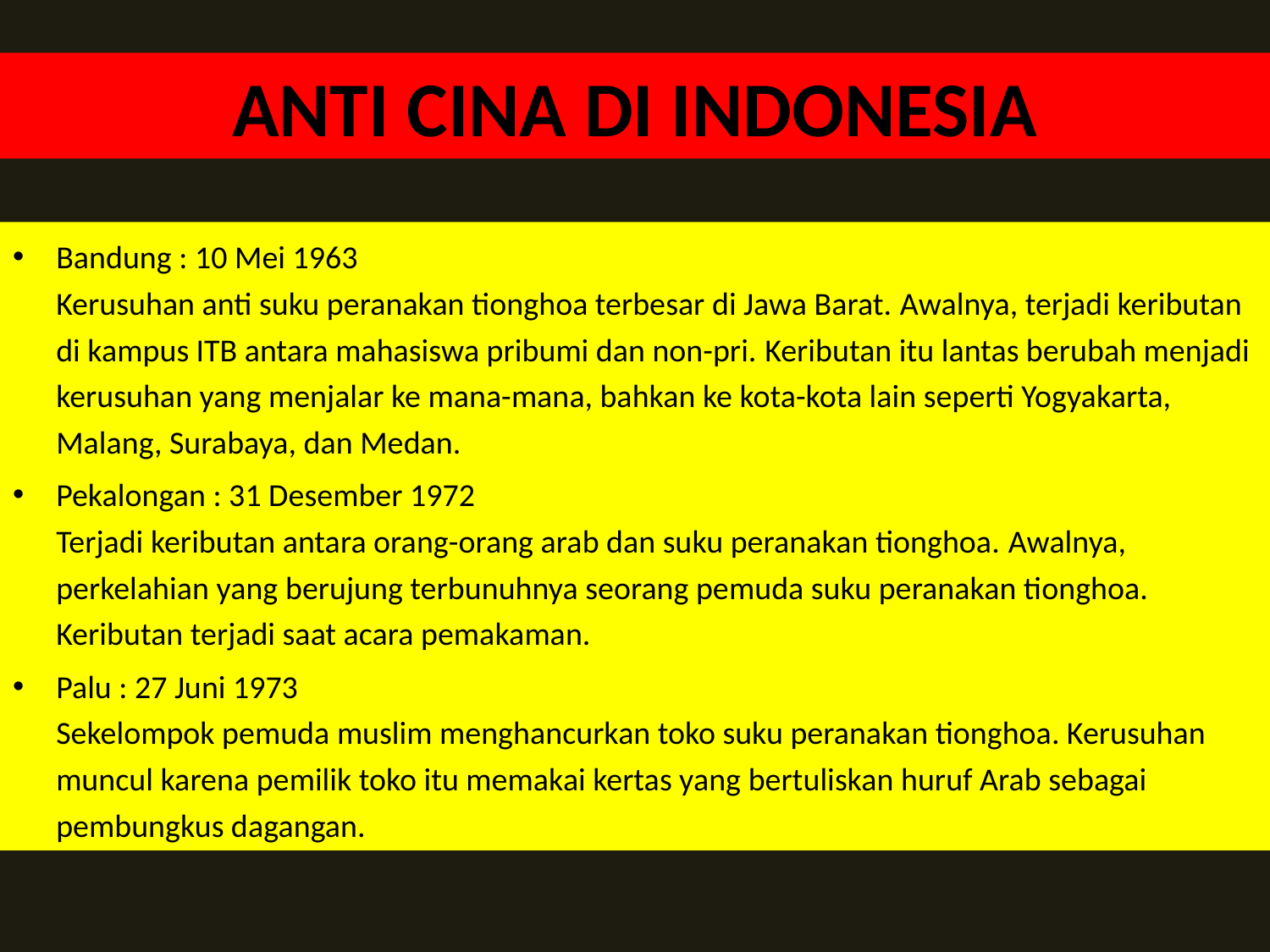

# ANTI CINA DI INDONESIA
Bandung : 10 Mei 1963
Kerusuhan anti suku peranakan tionghoa terbesar di Jawa Barat. Awalnya, terjadi keributan di kampus ITB antara mahasiswa pribumi dan non-pri. Keributan itu lantas berubah menjadi kerusuhan yang menjalar ke mana-mana, bahkan ke kota-kota lain seperti Yogyakarta, Malang, Surabaya, dan Medan.
Pekalongan : 31 Desember 1972
Terjadi keributan antara orang-orang arab dan suku peranakan tionghoa. Awalnya, perkelahian yang berujung terbunuhnya seorang pemuda suku peranakan tionghoa. Keributan terjadi saat acara pemakaman.
Palu : 27 Juni 1973
Sekelompok pemuda muslim menghancurkan toko suku peranakan tionghoa. Kerusuhan muncul karena pemilik toko itu memakai kertas yang bertuliskan huruf Arab sebagai pembungkus dagangan.